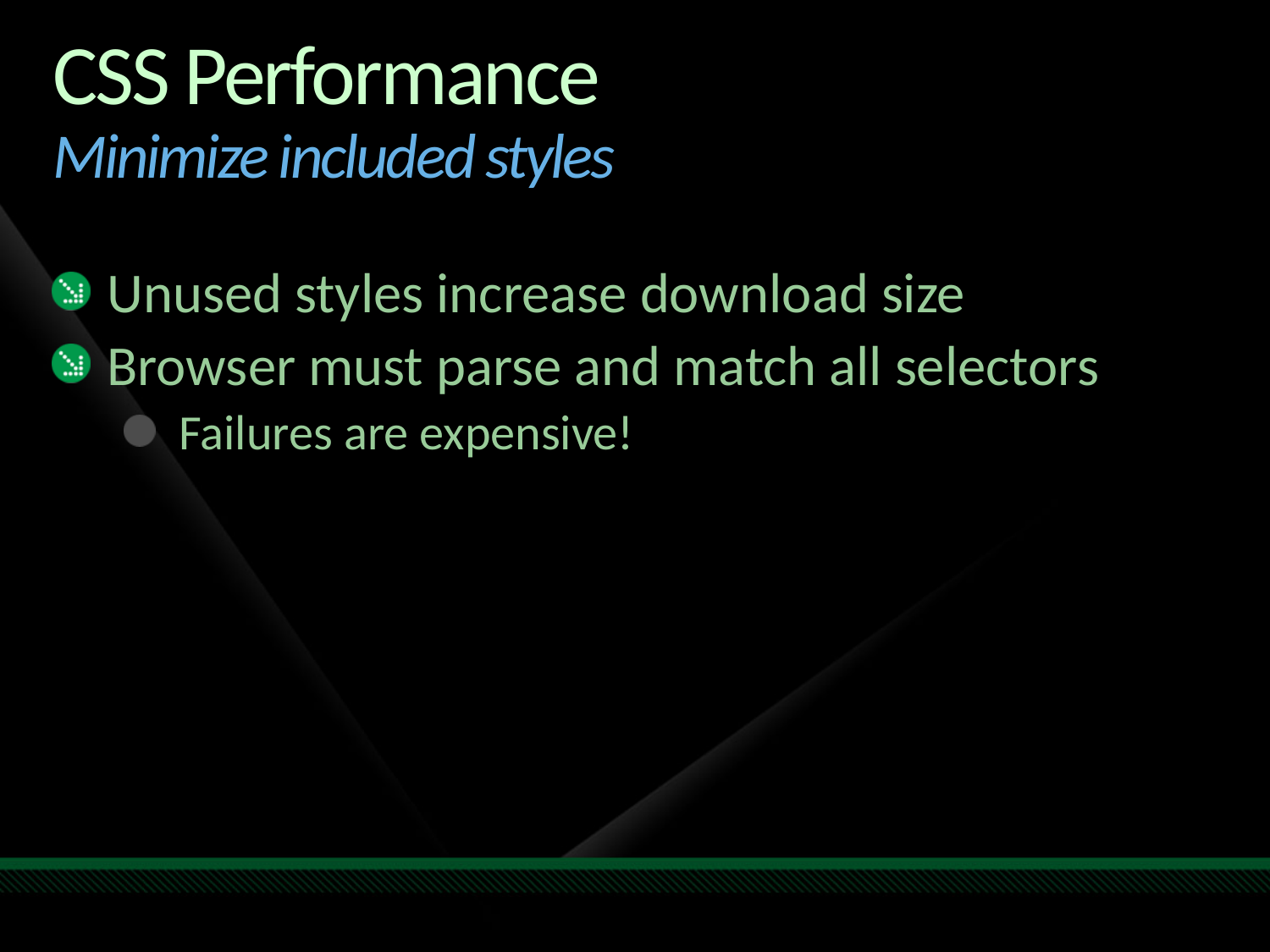

# CSS Performance Minimize included styles
Unused styles increase download size
Browser must parse and match all selectors
Failures are expensive!